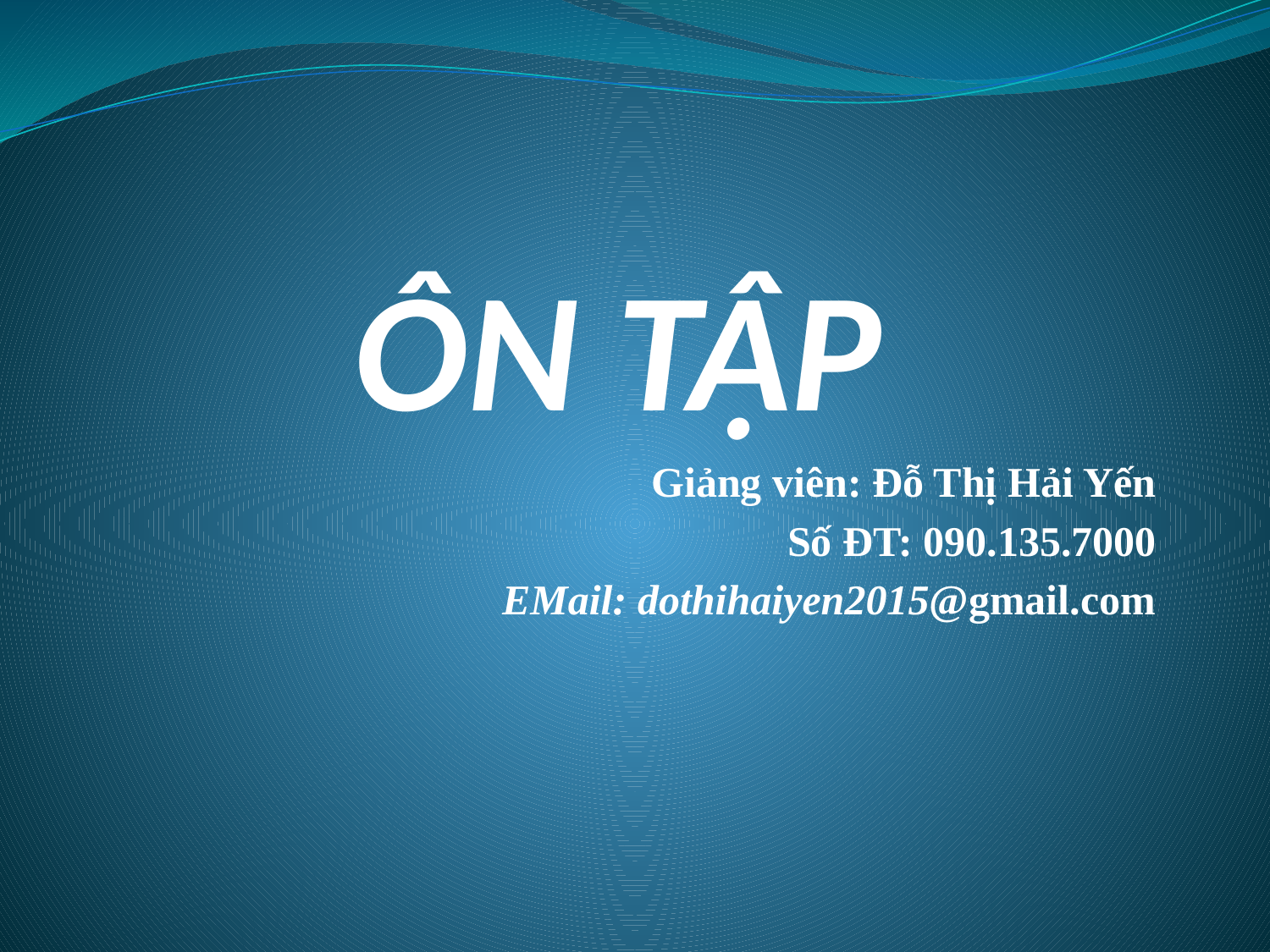

# ÔN TẬP
Giảng viên: Đỗ Thị Hải Yến
Số ĐT: 090.135.7000
EMail: dothihaiyen2015@gmail.com